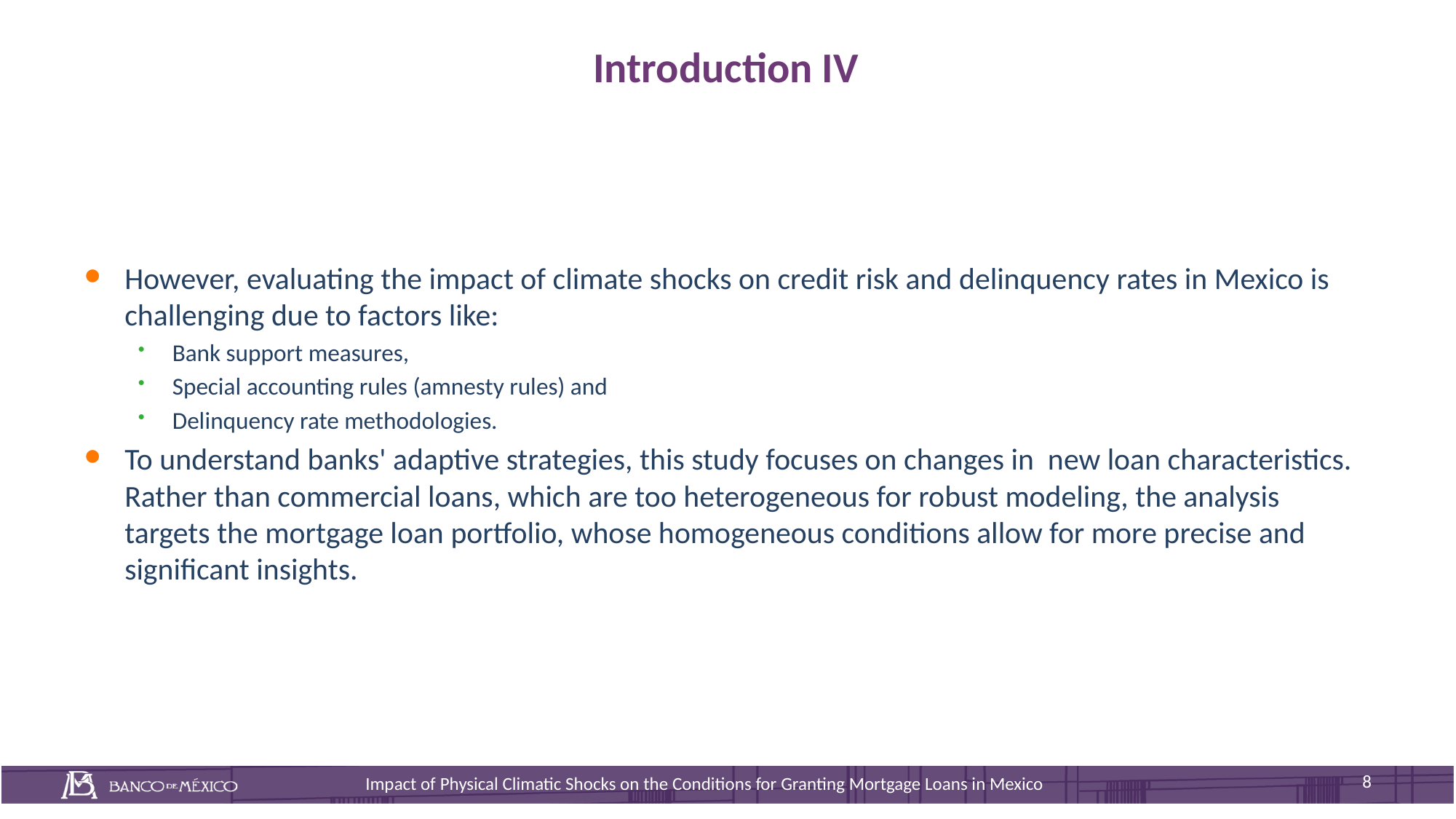

# Introduction IV
However, evaluating the impact of climate shocks on credit risk and delinquency rates in Mexico is challenging due to factors like:
Bank support measures,
Special accounting rules (amnesty rules) and
Delinquency rate methodologies.
To understand banks' adaptive strategies, this study focuses on changes in  new loan characteristics. Rather than commercial loans, which are too heterogeneous for robust modeling, the analysis targets the mortgage loan portfolio, whose homogeneous conditions allow for more precise and significant insights.

8
Impact of Physical Climatic Shocks on the Conditions for Granting Mortgage Loans in Mexico